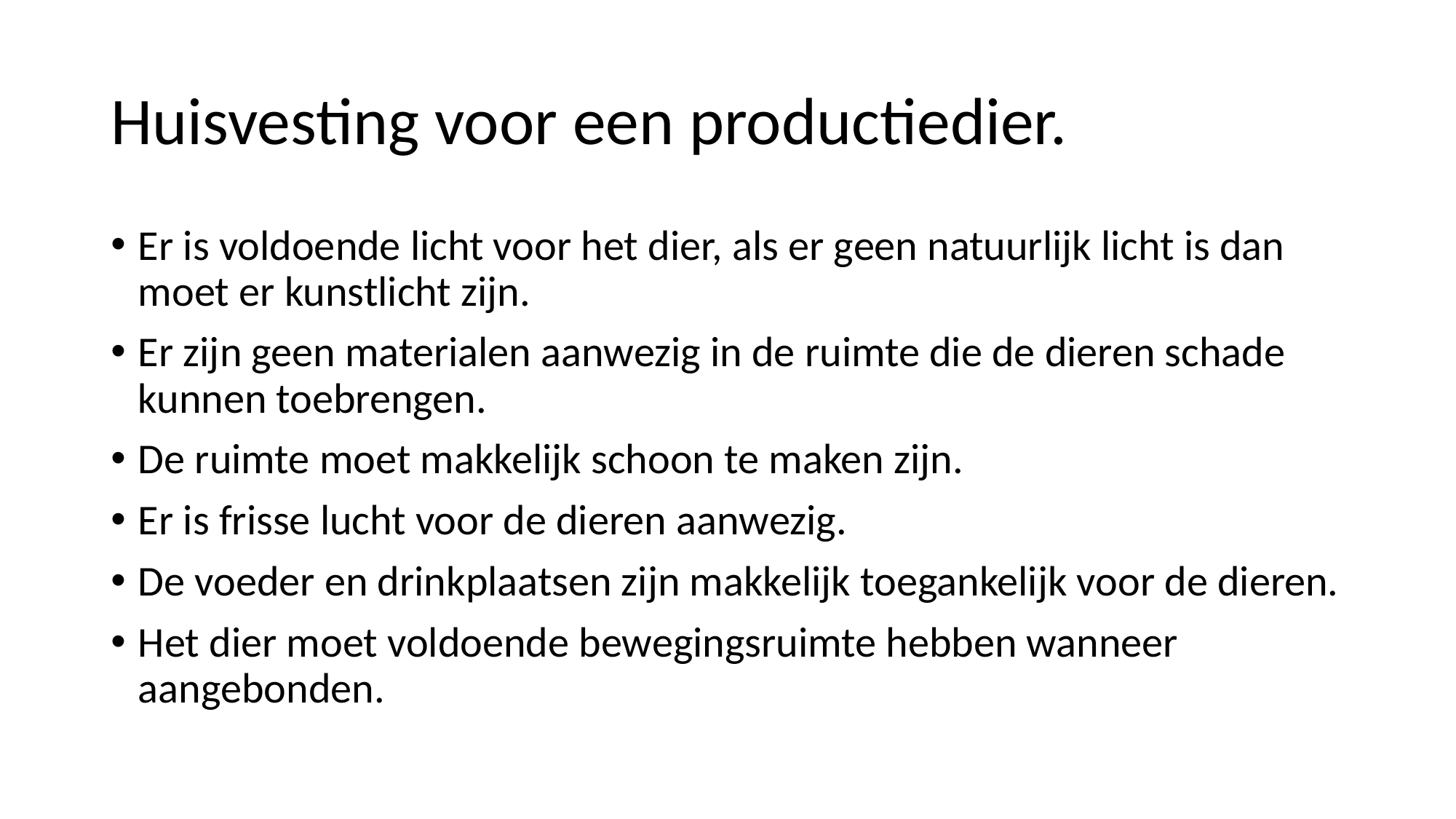

# Huisvesting voor een productiedier.
Er is voldoende licht voor het dier, als er geen natuurlijk licht is dan moet er kunstlicht zijn.
Er zijn geen materialen aanwezig in de ruimte die de dieren schade kunnen toebrengen.
De ruimte moet makkelijk schoon te maken zijn.
Er is frisse lucht voor de dieren aanwezig.
De voeder en drinkplaatsen zijn makkelijk toegankelijk voor de dieren.
Het dier moet voldoende bewegingsruimte hebben wanneer aangebonden.